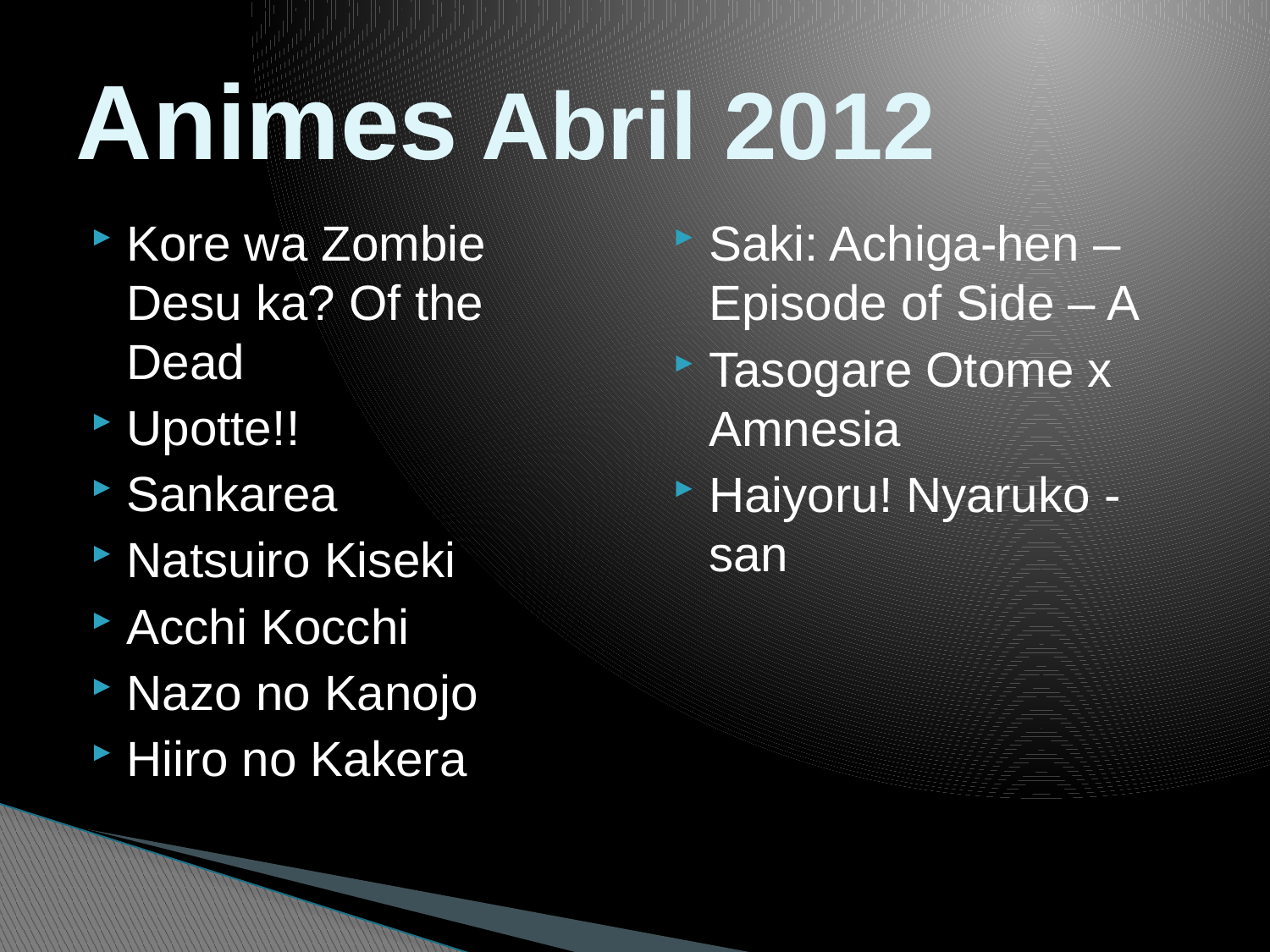

# Animes Abril 2012
Kore wa Zombie Desu ka? Of the Dead
Upotte!!
Sankarea
Natsuiro Kiseki
Acchi Kocchi
Nazo no Kanojo
Hiiro no Kakera

Saki: Achiga-hen – Episode of Side – A
Tasogare Otome x Amnesia
Haiyoru! Nyaruko - san